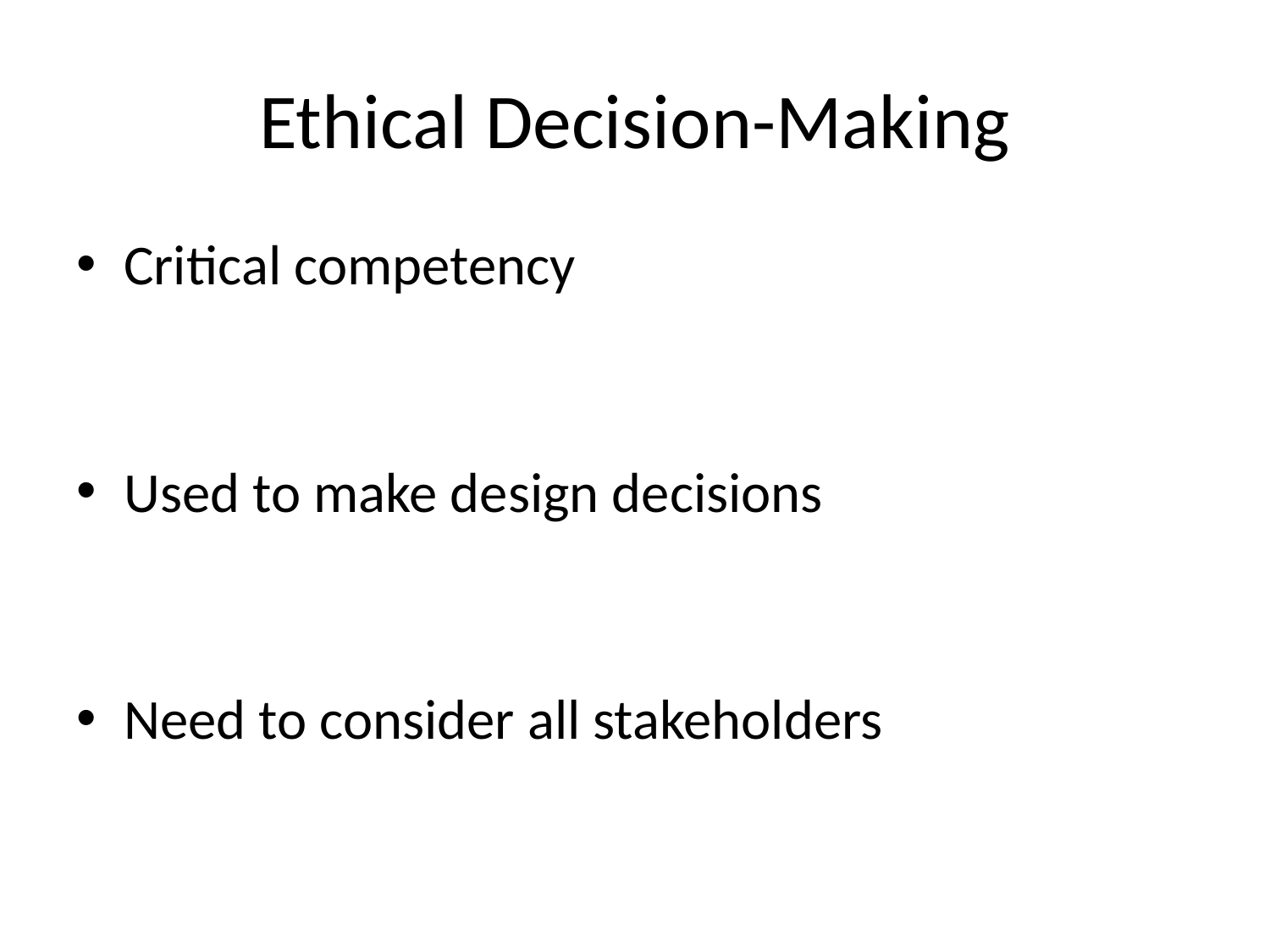

# Ethical Decision-Making
Critical competency
Used to make design decisions
Need to consider all stakeholders